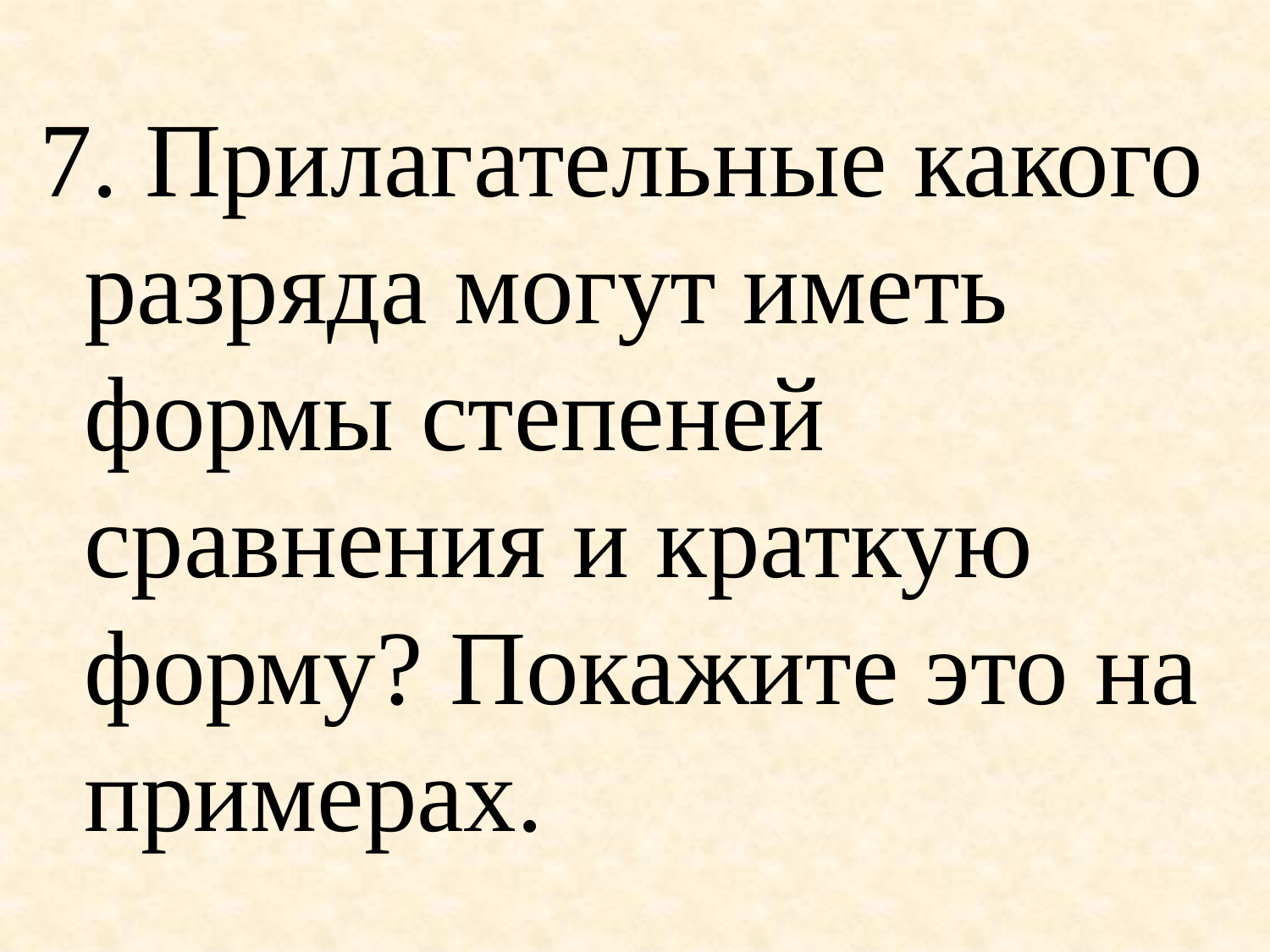

7. Прилагательные какого разряда могут иметь формы степеней сравнения и краткую форму? Покажите это на примерах.